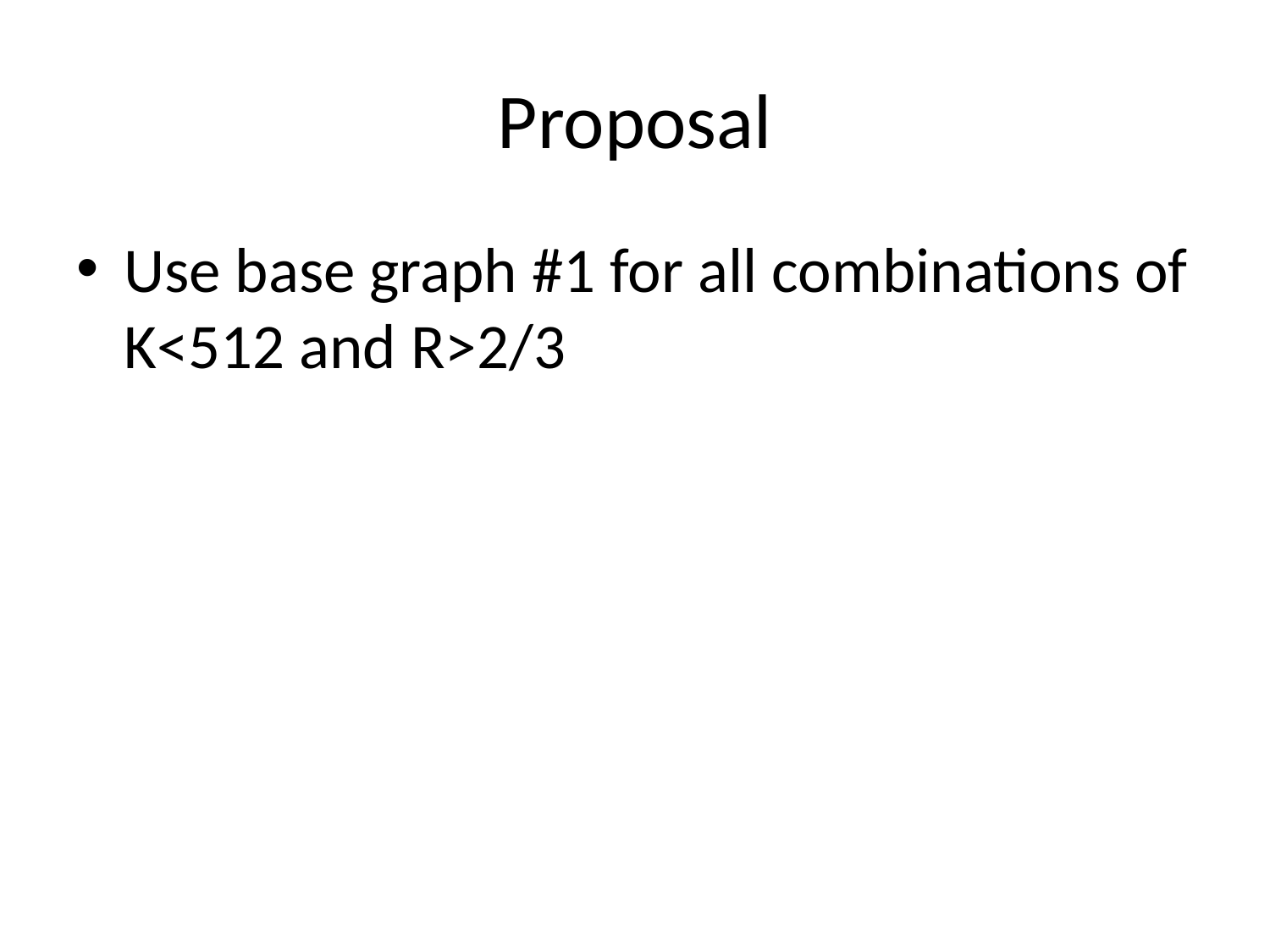

# Proposal
Use base graph #1 for all combinations of K<512 and R>2/3